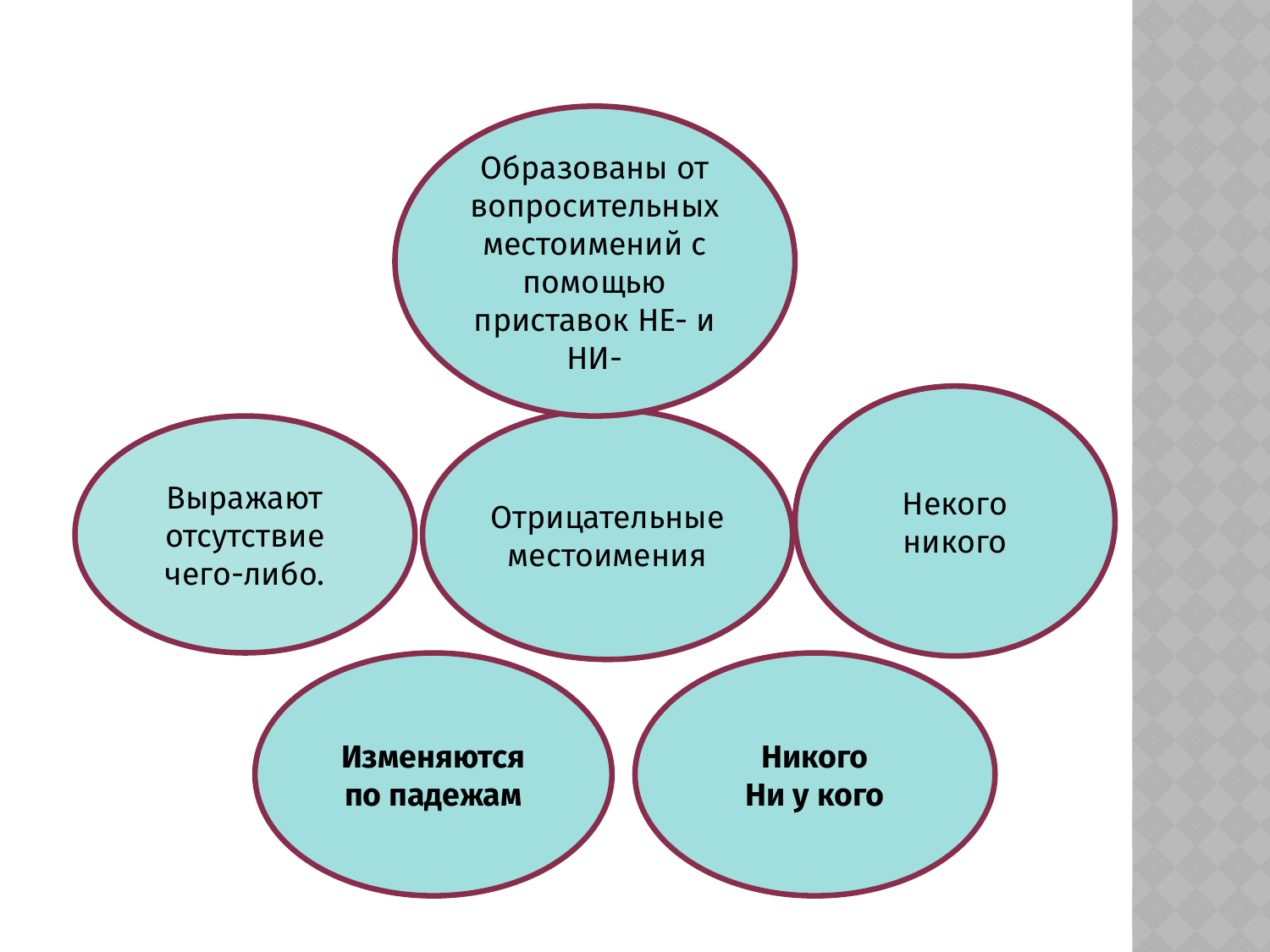

Образованы от вопросительных местоимений с
помощью приставок НЕ- и НИ-
Некого
никого
Отрицательные местоимения
Выражают отсутствие чего-либо.
Изменяются по падежам
Никого
Ни у кого